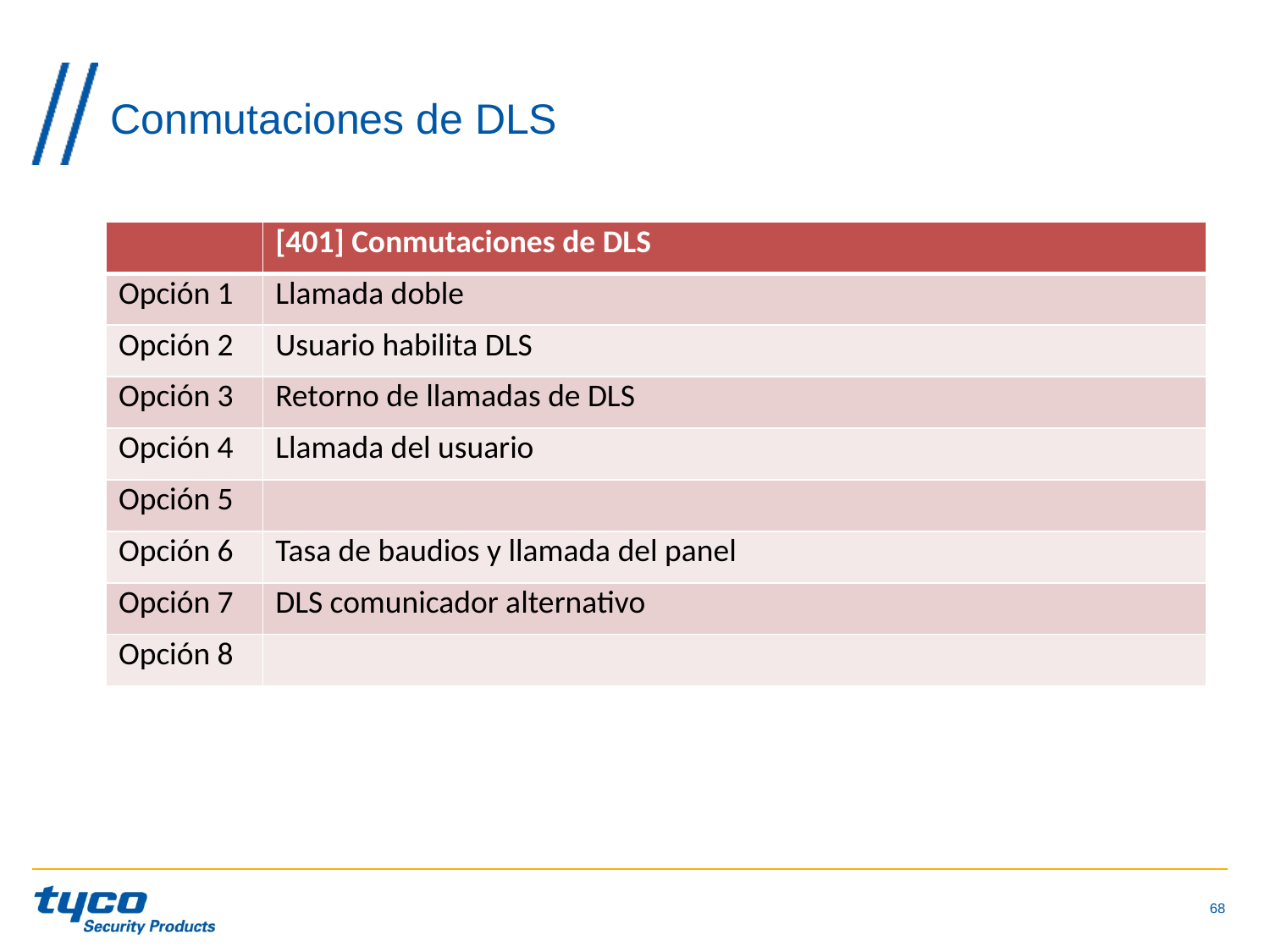

# Conmutaciones de DLS
|  | [401] Conmutaciones de DLS |
| --- | --- |
| Opción 1 | Llamada doble |
| Opción 2 | Usuario habilita DLS |
| Opción 3 | Retorno de llamadas de DLS |
| Opción 4 | Llamada del usuario |
| Opción 5 |  |
| Opción 6 | Tasa de baudios y llamada del panel |
| Opción 7 | DLS comunicador alternativo |
| Opción 8 |  |
68